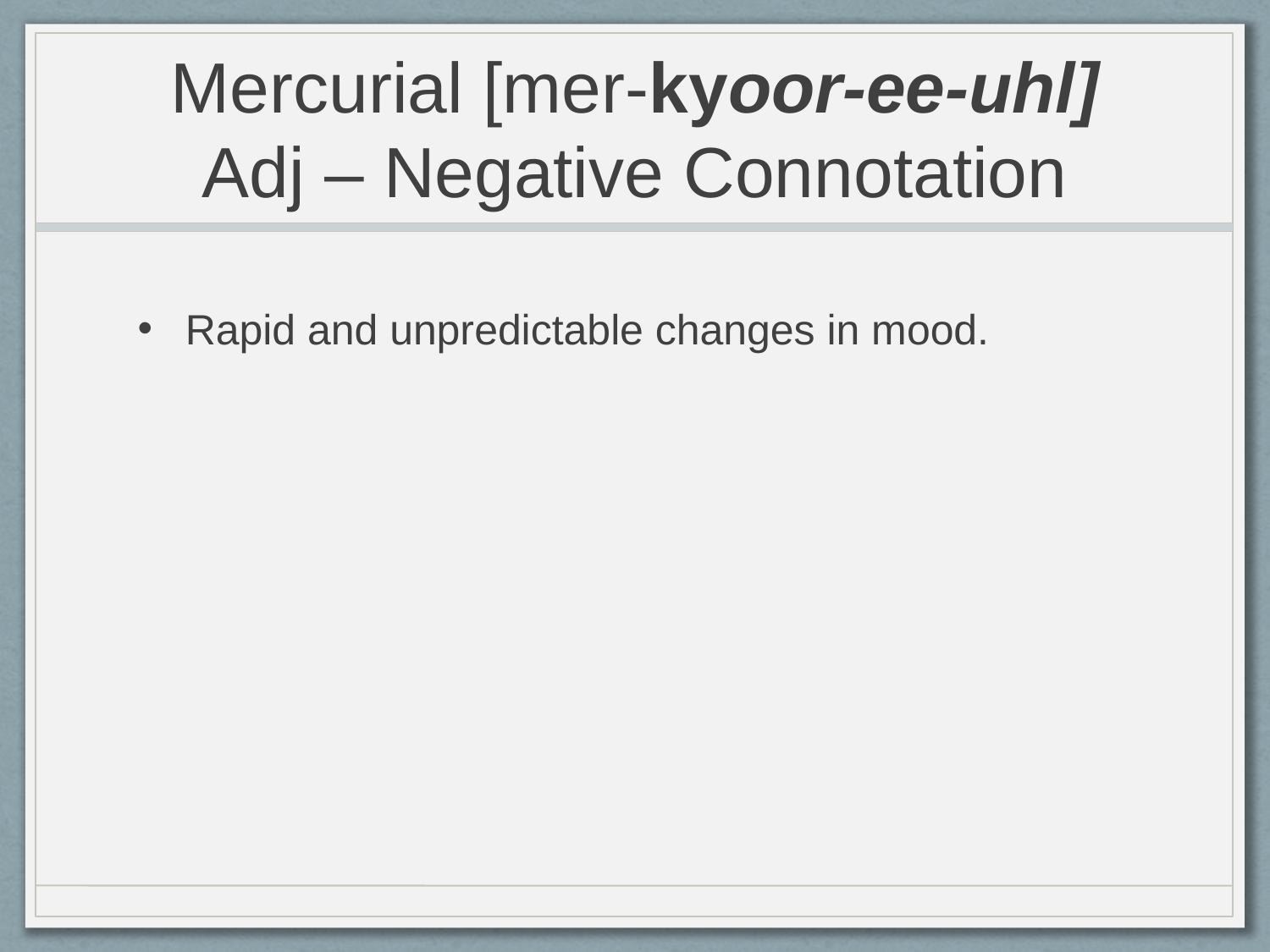

# Mercurial [mer-kyoor-ee-uhl] Adj – Negative Connotation
Rapid and unpredictable changes in mood.